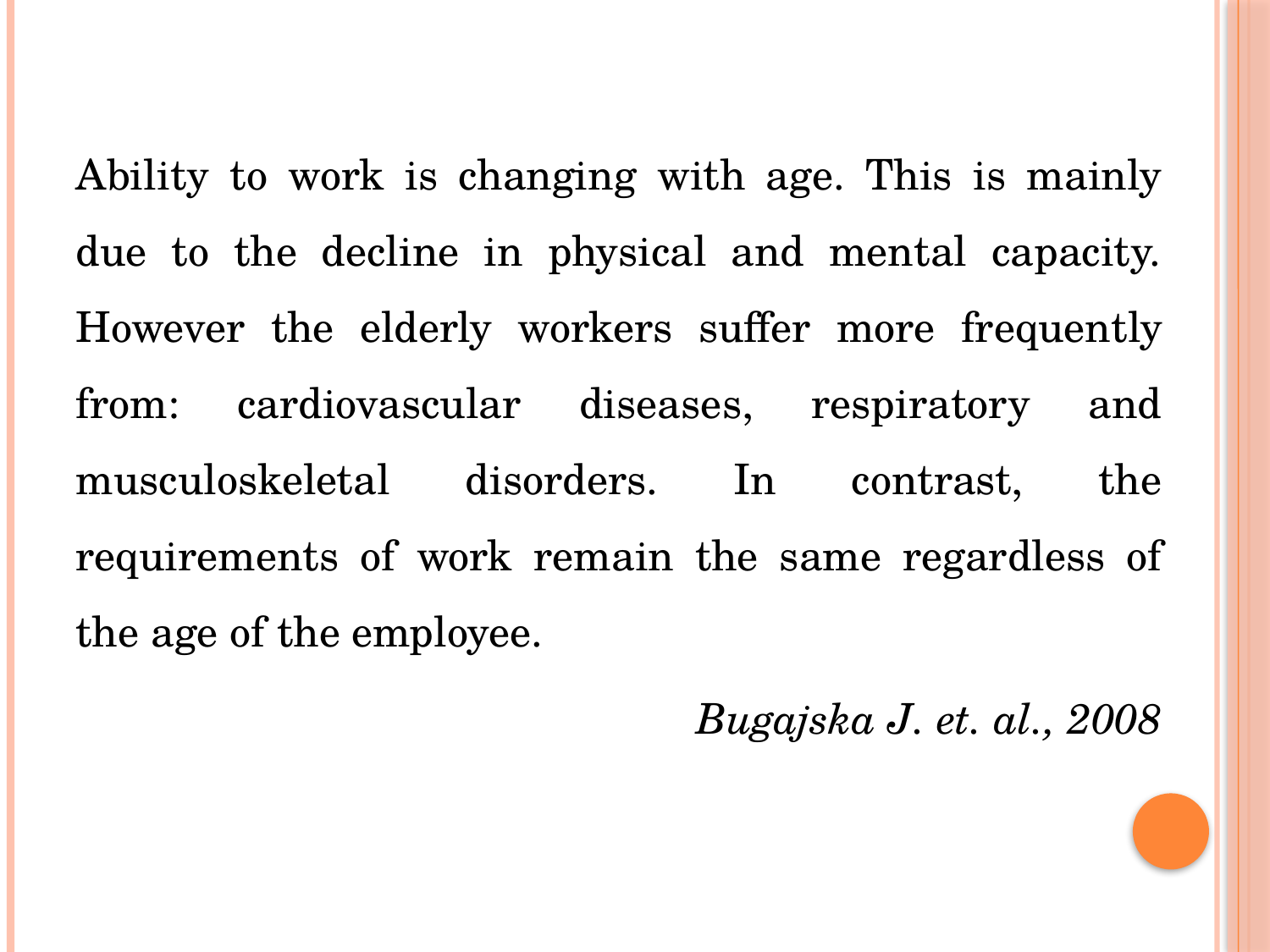

Ability to work is changing with age. This is mainly due to the decline in physical and mental capacity. However the elderly workers suffer more frequently from: cardiovascular diseases, respiratory and musculoskeletal disorders. In contrast, the requirements of work remain the same regardless of the age of the employee.
Bugajska J. et. al., 2008